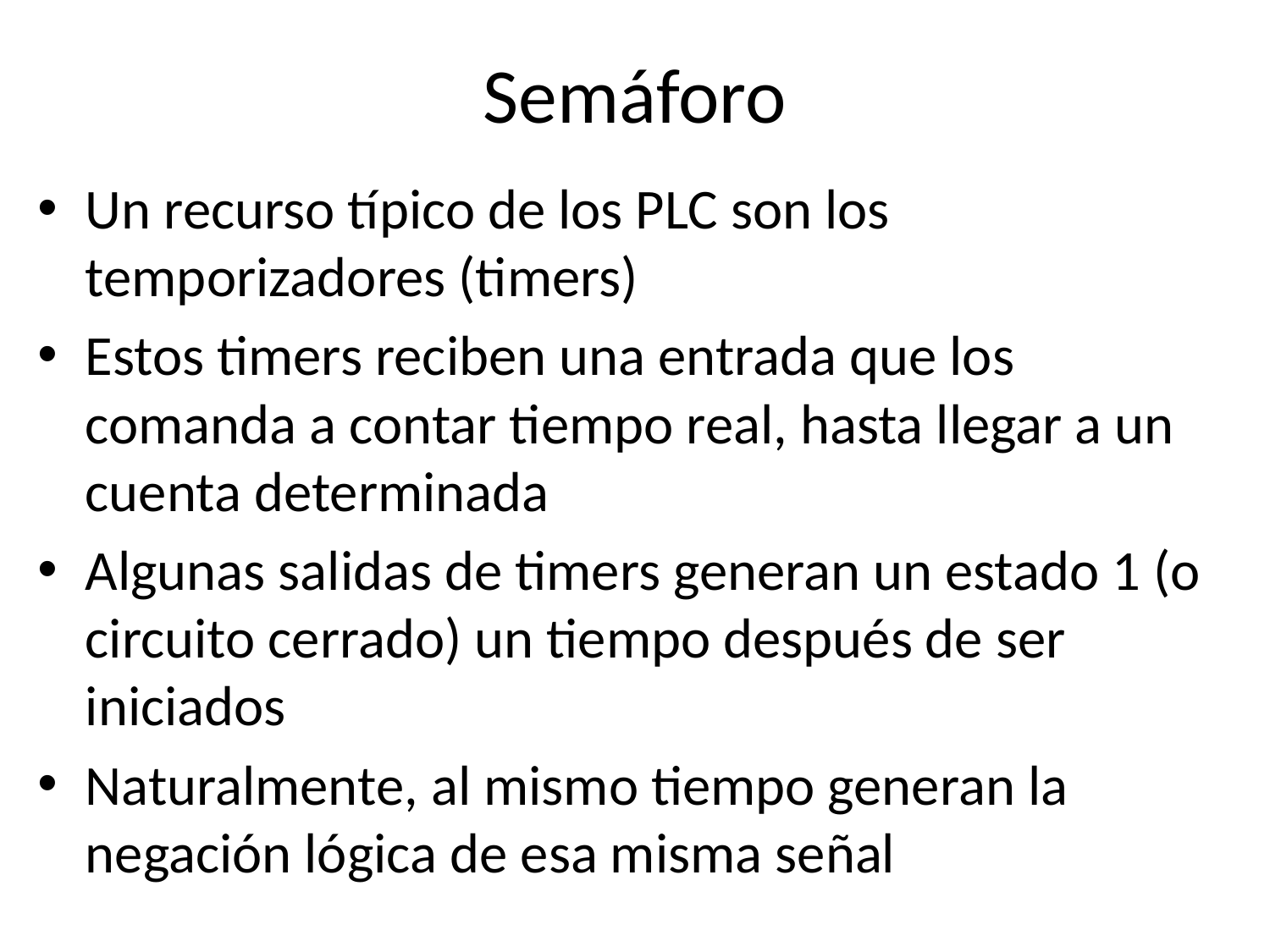

# Semáforo
Un recurso típico de los PLC son los temporizadores (timers)
Estos timers reciben una entrada que los comanda a contar tiempo real, hasta llegar a un cuenta determinada
Algunas salidas de timers generan un estado 1 (o circuito cerrado) un tiempo después de ser iniciados
Naturalmente, al mismo tiempo generan la negación lógica de esa misma señal